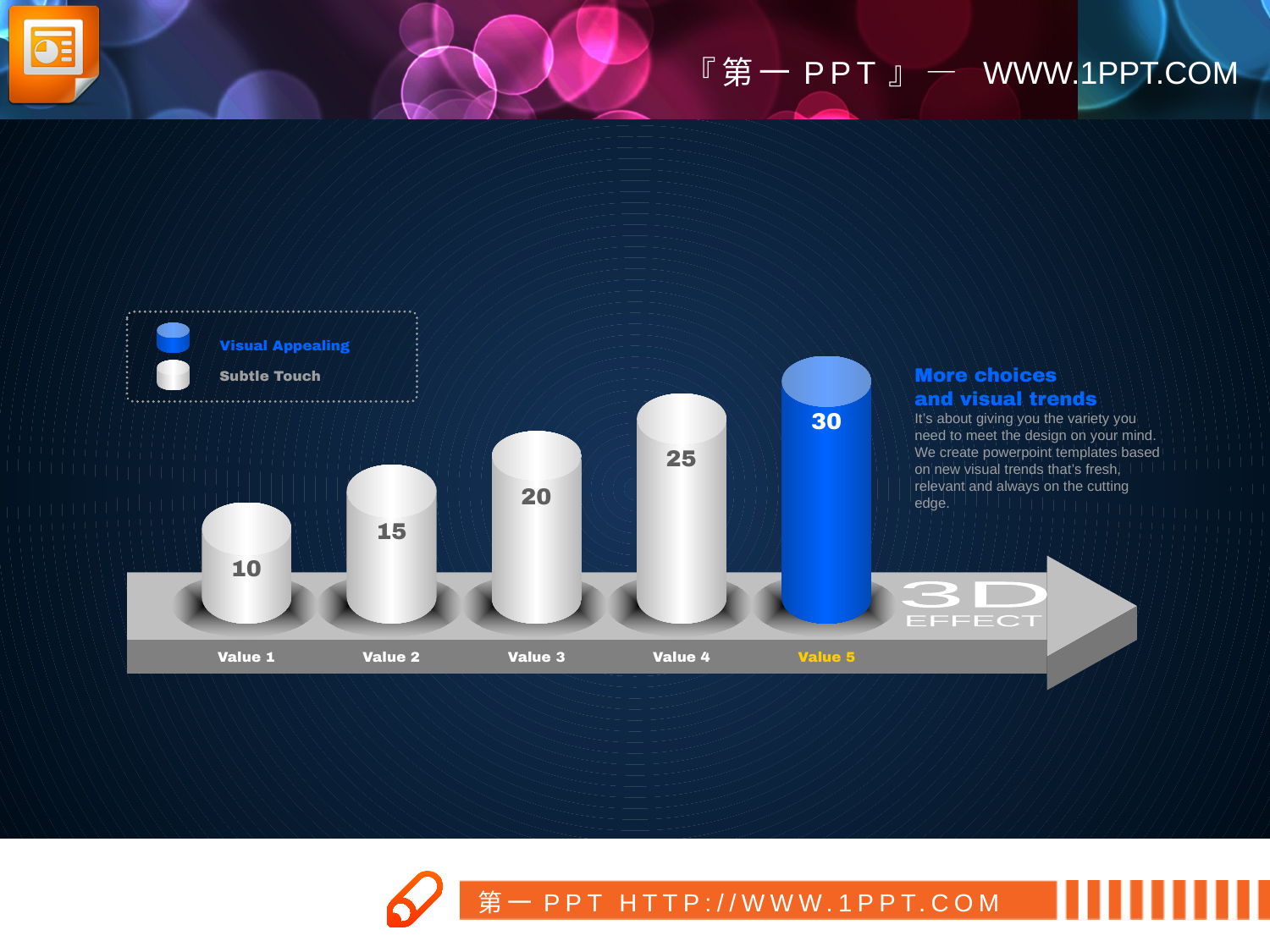

Visual Appealing

Subtle Touch

More choices
and visual trends
It’s about giving you the variety you need to meet the design on your mind.
We create powerpoint templates based on new visual trends that’s fresh, relevant and always on the cutting edge.

30

25

20

15
10

3D

EFFECT

Value 1
Value 2
Value 3
Value 4
Value 5